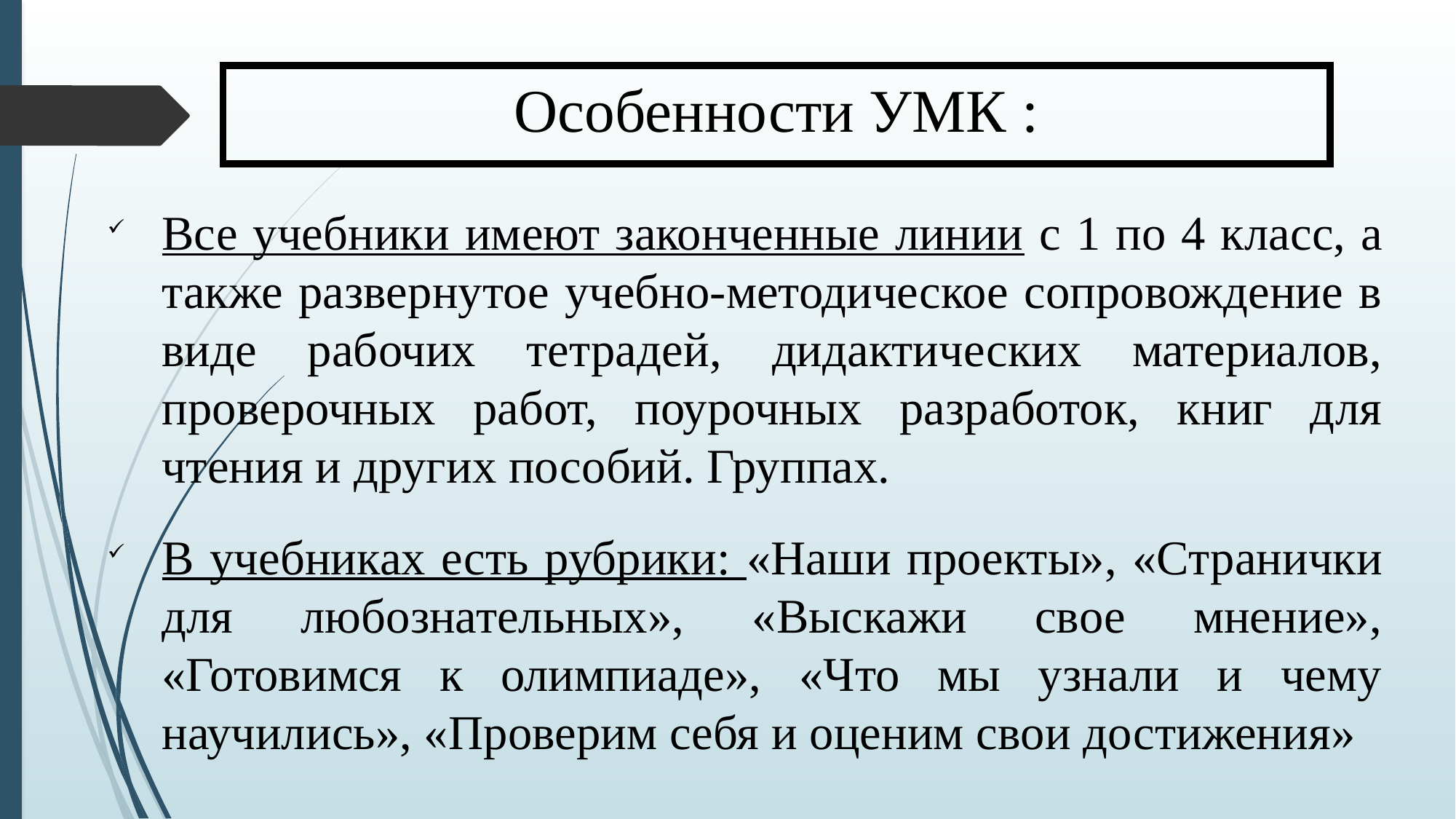

Особенности УМК :

Все учебники имеют законченные линии с 1 по 4 класс, а также развернутое учебно-методическое сопровождение в виде рабочих тетрадей, дидактических материалов, проверочных работ, поурочных разработок, книг для чтения и других пособий. Группах.
В учебниках есть рубрики: «Наши проекты», «Странички для любознательных», «Выскажи свое мнение», «Готовимся к олимпиаде», «Что мы узнали и чему научились», «Проверим себя и оценим свои достижения»